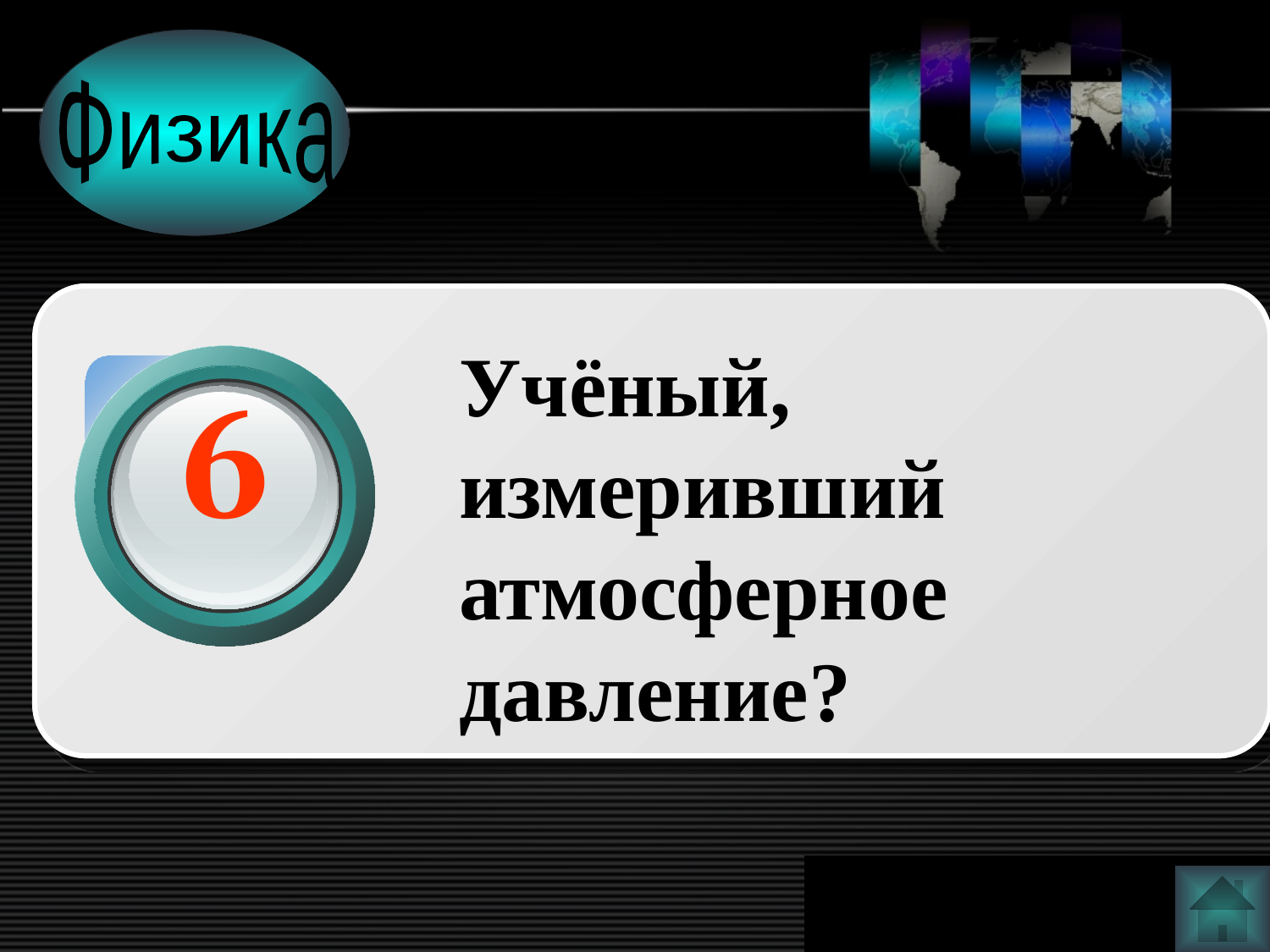

Физика

Учёный, измеривший атмосферное давление?

6

www.themegallery.com